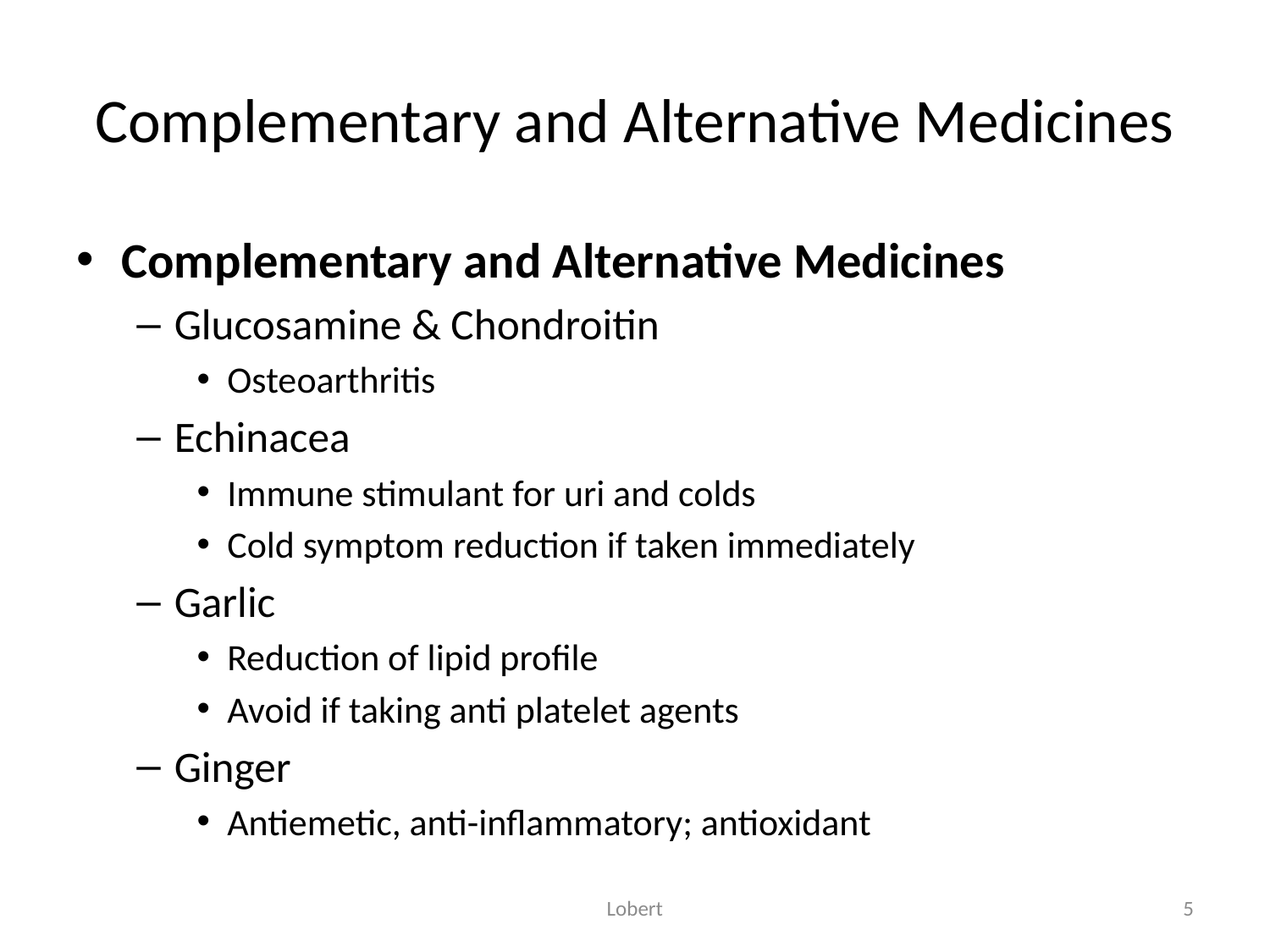

# Complementary and Alternative Medicines
Complementary and Alternative Medicines
Glucosamine & Chondroitin
Osteoarthritis
Echinacea
Immune stimulant for uri and colds
Cold symptom reduction if taken immediately
Garlic
Reduction of lipid profile
Avoid if taking anti platelet agents
Ginger
Antiemetic, anti-inflammatory; antioxidant
Lobert
5